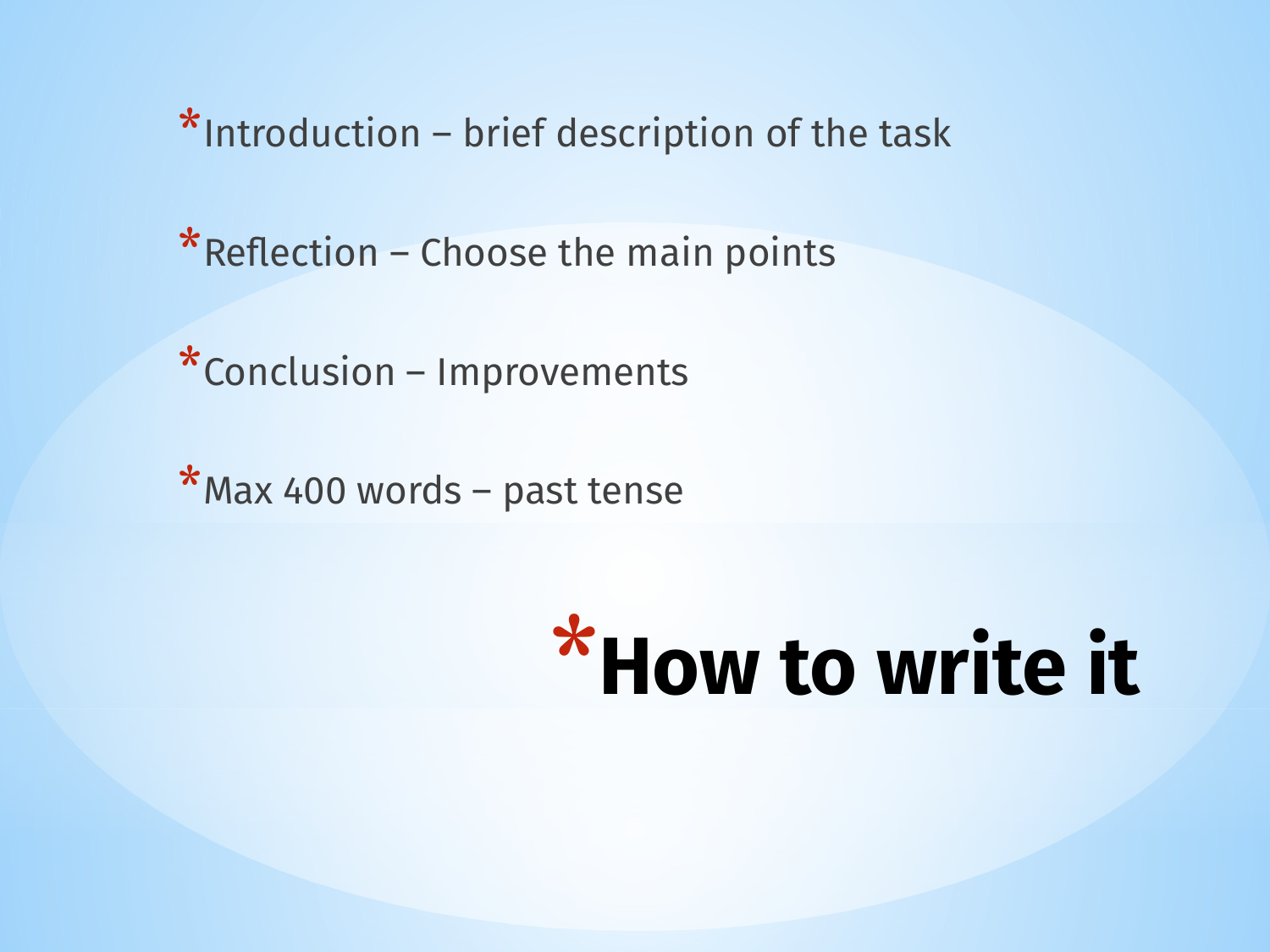

Introduction – brief description of the task

Reflection – Choose the main points

Conclusion – Improvements

Max 400 words – past tense
# How to write it